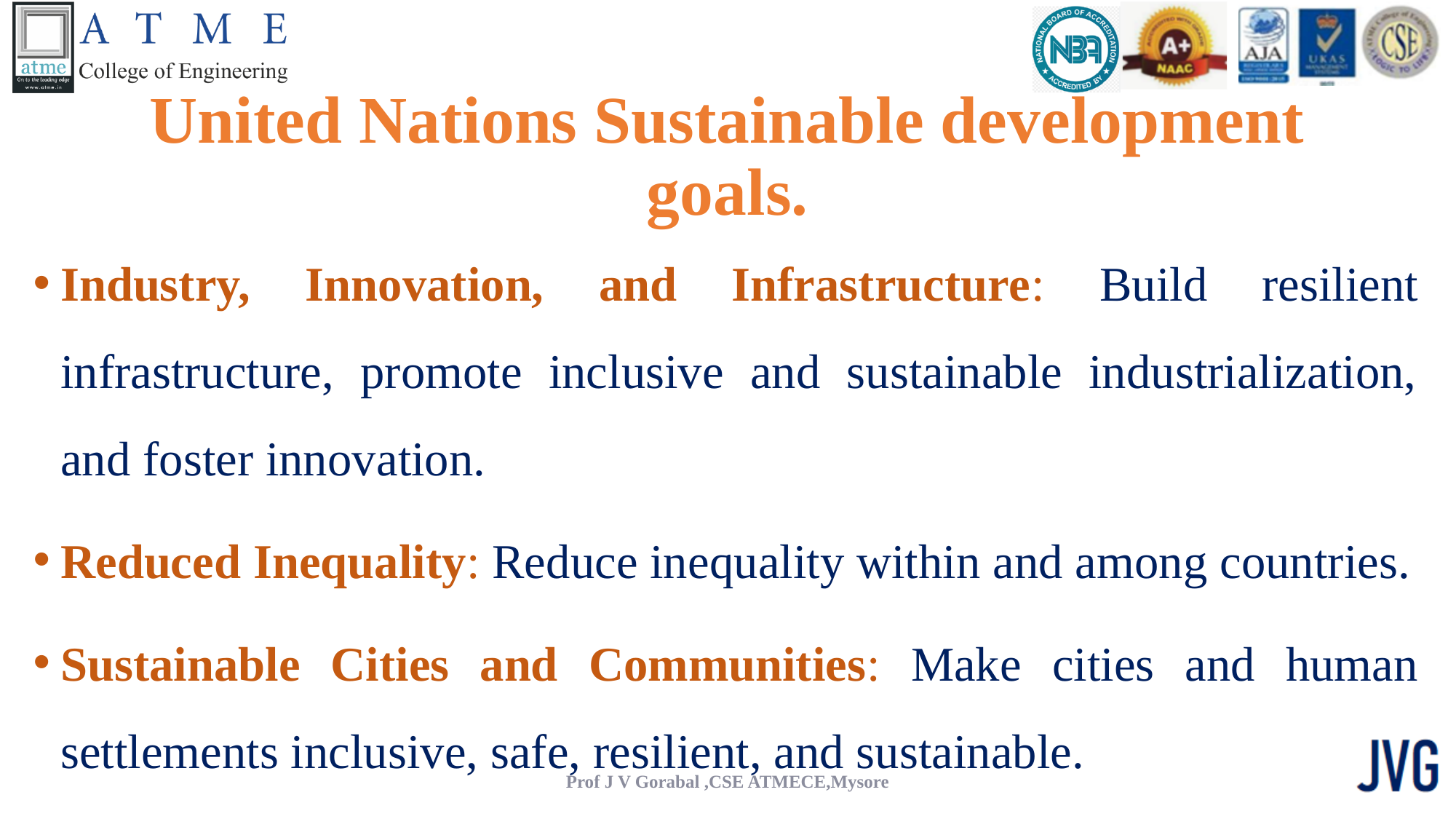

# United Nations Sustainable development goals.
Industry, Innovation, and Infrastructure: Build resilient infrastructure, promote inclusive and sustainable industrialization, and foster innovation.
Reduced Inequality: Reduce inequality within and among countries.
Sustainable Cities and Communities: Make cities and human settlements inclusive, safe, resilient, and sustainable.

Prof J V Gorabal ,CSE ATMECE,Mysore